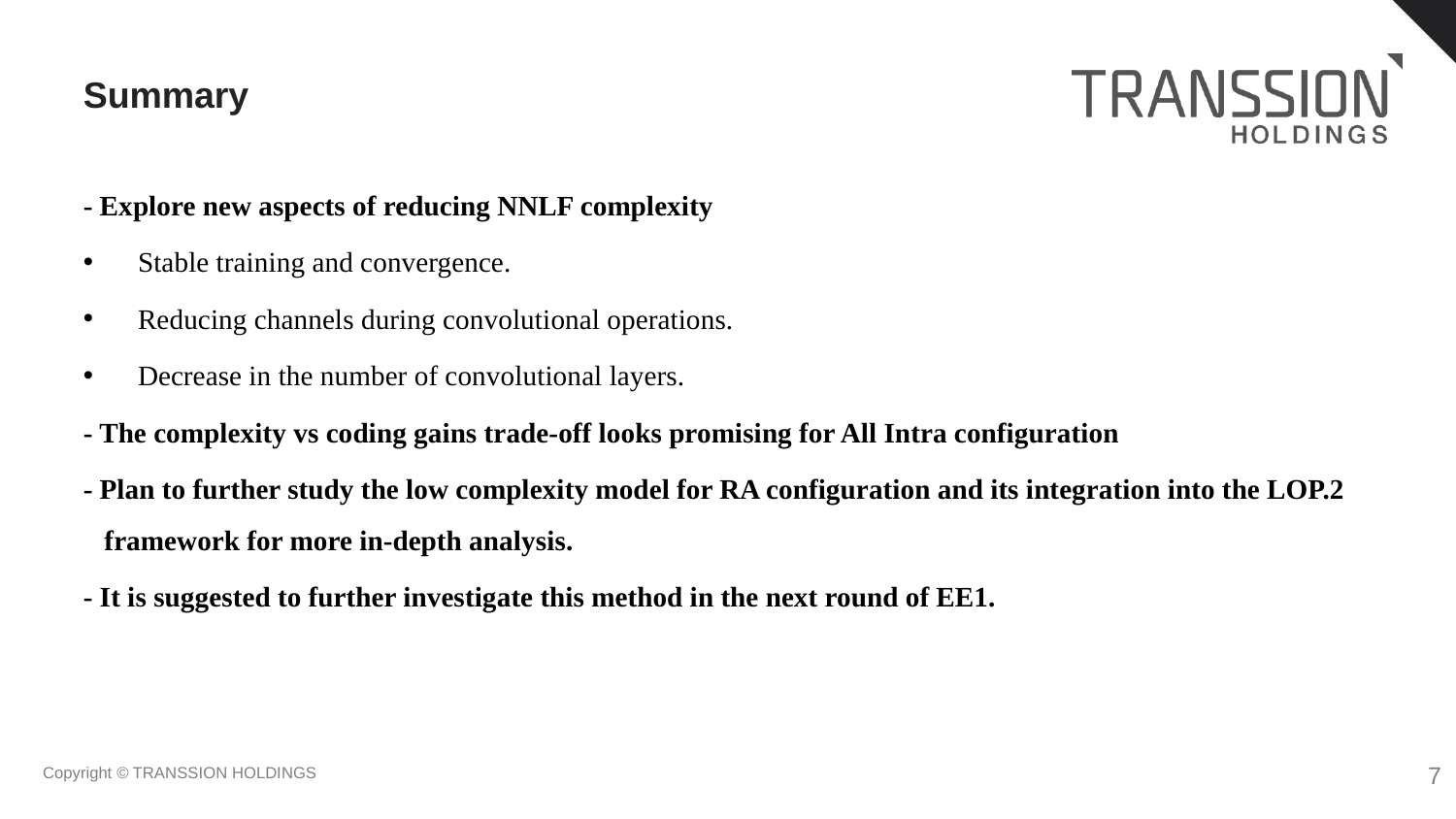

# Summary
- Explore new aspects of reducing NNLF complexity
Stable training and convergence.
Reducing channels during convolutional operations.
Decrease in the number of convolutional layers.
- The complexity vs coding gains trade-off looks promising for All Intra configuration
- Plan to further study the low complexity model for RA configuration and its integration into the LOP.2       framework for more in-depth analysis.
- It is suggested to further investigate this method in the next round of EE1.

7